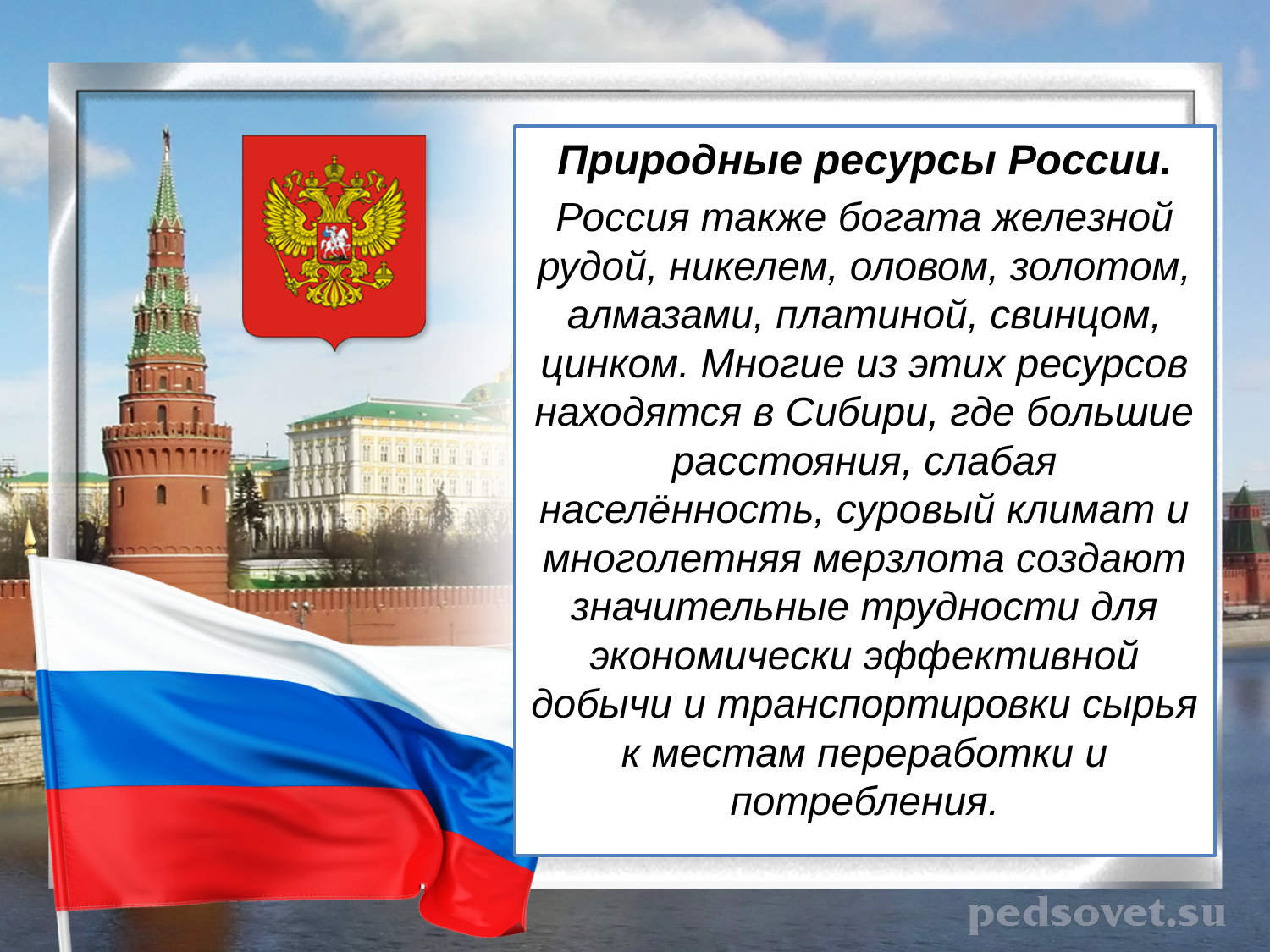

Природные ресурсы России.
Россия также богата железной рудой, никелем, оловом, золотом, алмазами, платиной, свинцом, цинком. Многие из этих ресурсов находятся в Сибири, где большие расстояния, слабая населённость, суровый климат и многолетняя мерзлота создают значительные трудности для экономически эффективной добычи и транспортировки сырья к местам переработки и потребления.